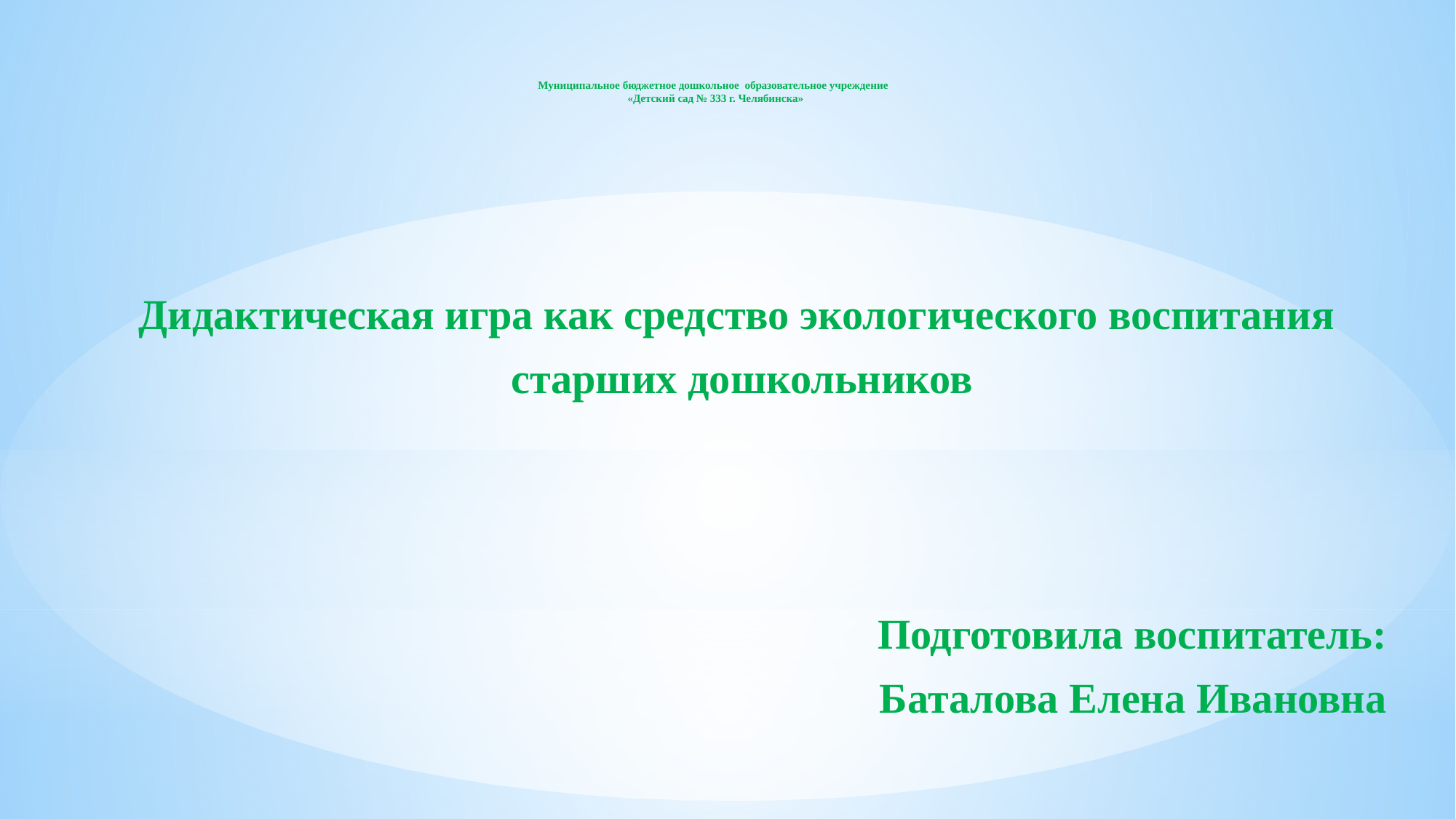

# Муниципальное бюджетное дошкольное  образовательное учреждение «Детский сад № 333 г. Челябинска»

Дидактическая игра как средство экологического воспитания
старших дошкольников

Подготовила воспитатель:
Баталова Елена Ивановна